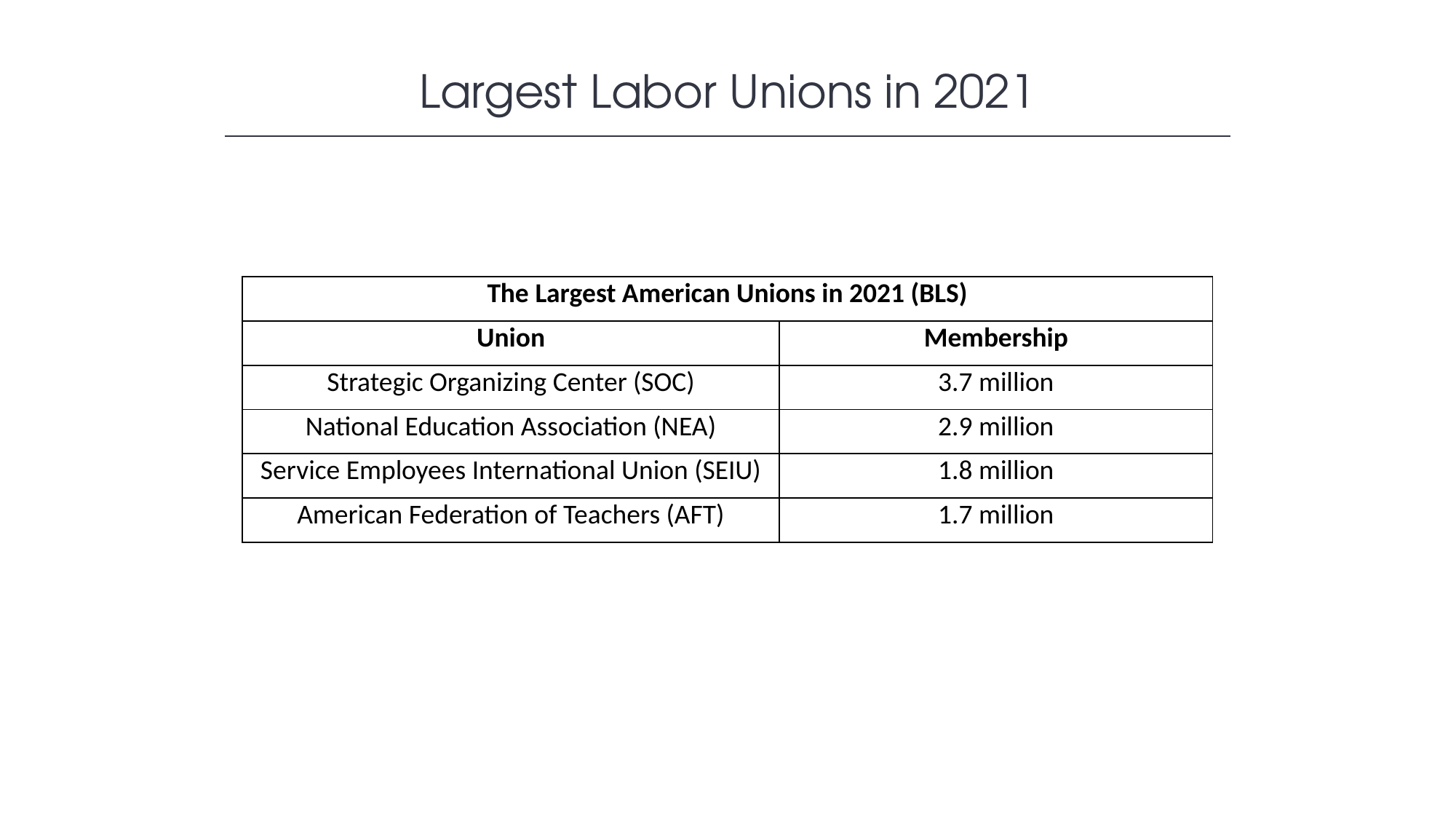

Largest Labor Unions in 2021
| The Largest American Unions in 2021 (BLS) |  |
| --- | --- |
| Union | Membership |
| Strategic Organizing Center (SOC) | 3.7 million |
| National Education Association (NEA) | 2.9 million |
| Service Employees International Union (SEIU) | 1.8 million |
| American Federation of Teachers (AFT) | 1.7 million |